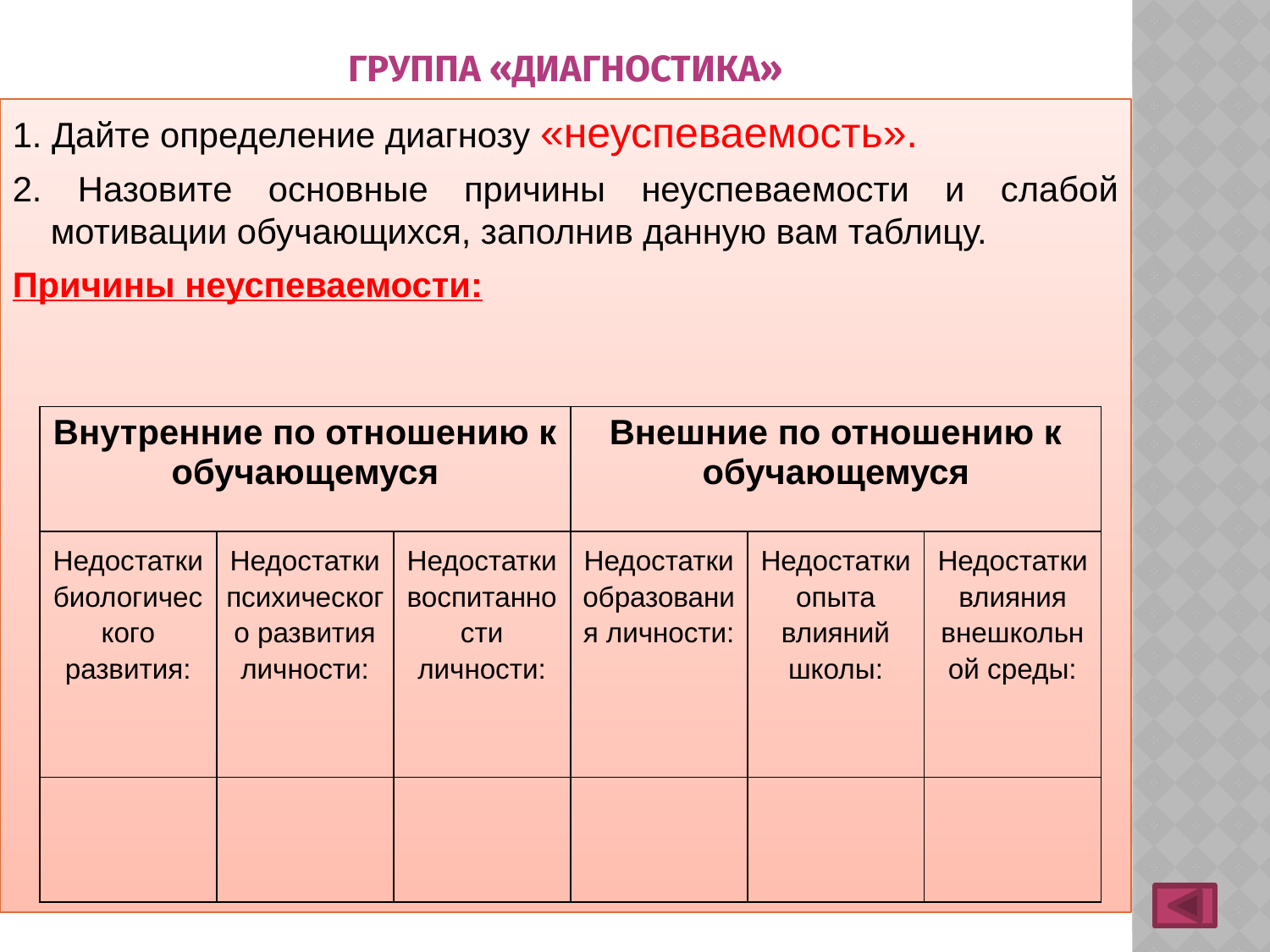

# Группа «Диагностика»
1. Дайте определение диагнозу «неуспеваемость».
2. Назовите основные причины неуспеваемости и слабой мотивации обучающихся, заполнив данную вам таблицу.
Причины неуспеваемости:

| Внутренние по отношению к обучающемуся |  |  | Внешние по отношению к обучающемуся |  |  |
| --- | --- | --- | --- | --- | --- |
| Недостатки биологического развития: | Недостатки психического развития личности: | Недостатки воспитанности личности: | Недостатки образования личности: | Недостатки опыта влияний школы: | Недостатки влияния внешкольной среды: |
|  |  |  |  |  |  |